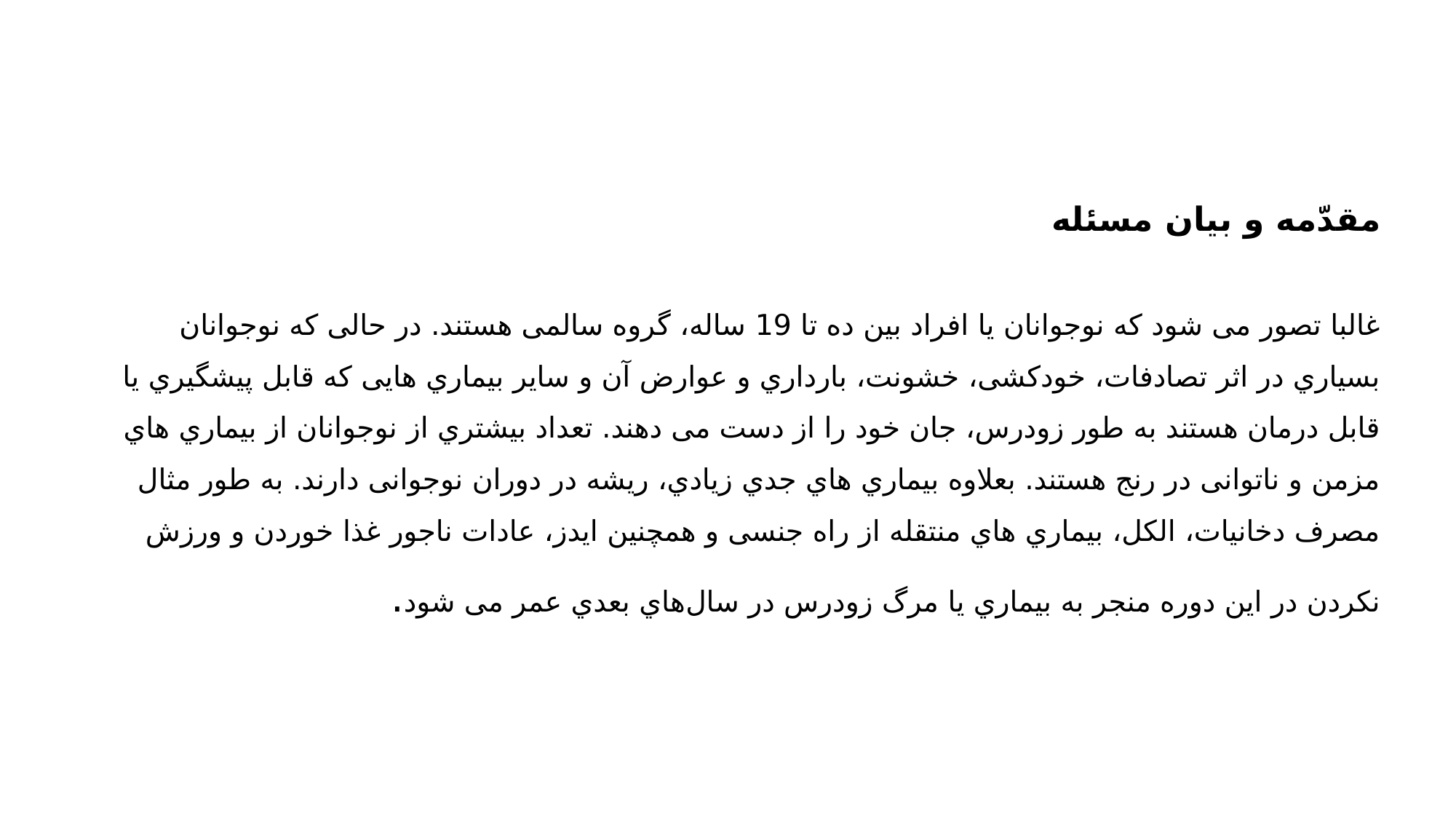

# مقدّمه و بیان مسئله غالبا تصور می شود که نوجوانان یا افراد بین ده تا 19 ساله، گروه سالمی هستند. در حالی که نوجوانان بسیاري در اثر تصادفات، خودکشی، خشونت، بارداري و عوارض آن و سایر بیماري هایی که قابل پیشگیري یا قابل درمان هستند به طور زودرس، جان خود را از دست می دهند. تعداد بیشتري از نوجوانان از بیماري هاي مزمن و ناتوانی در رنج هستند. بعلاوه بیماري هاي جدي زیادي، ریشه در دوران نوجوانی دارند. به طور مثال مصرف دخانیات، الکل، بیماري هاي منتقله از راه جنسی و همچنین ایدز، عادات ناجور غذا خوردن و ورزش نکردن در این دوره منجر به بیماري یا مرگ زودرس در سال‌هاي بعدي عمر می شود.